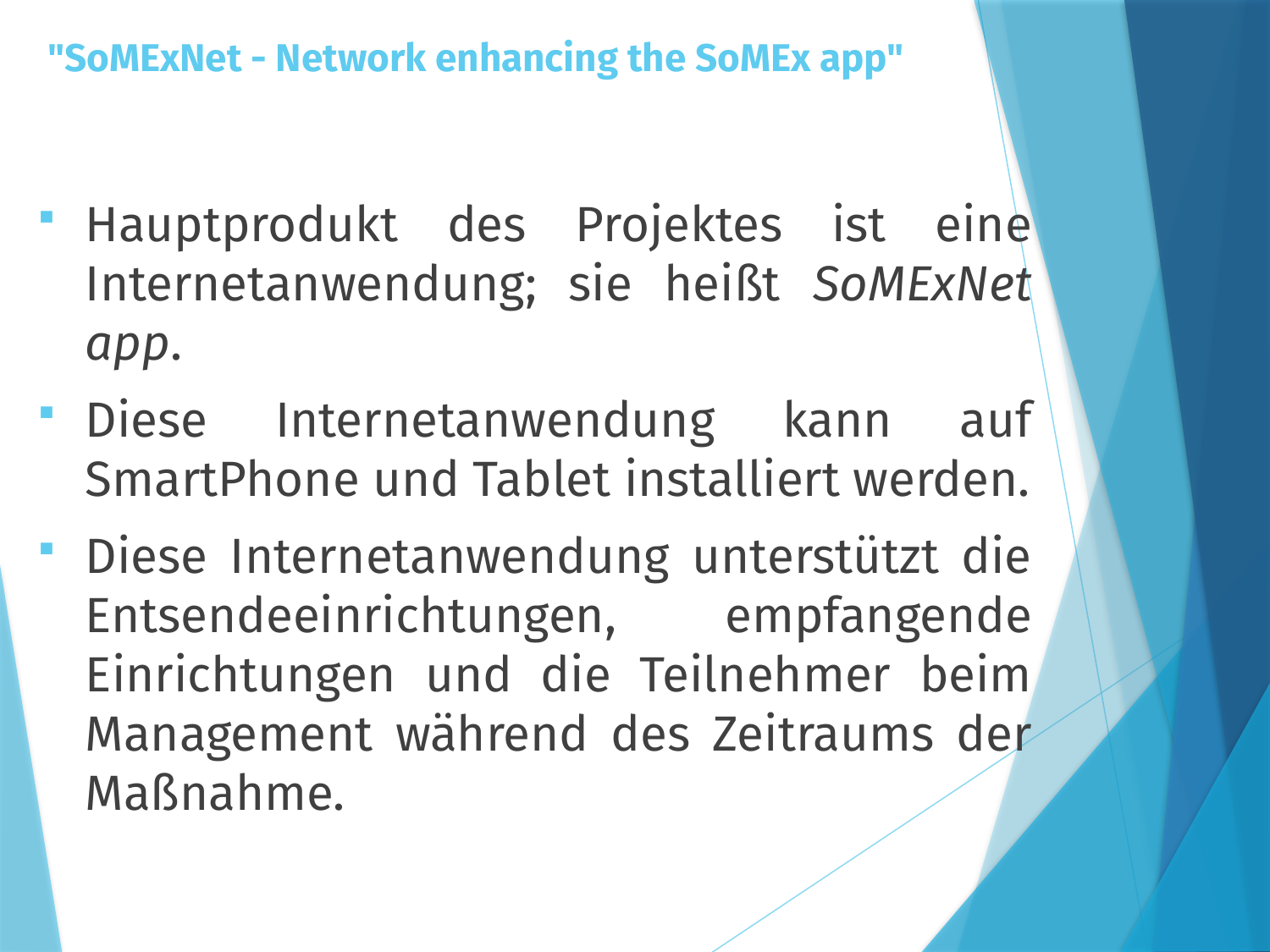

# "SoMExNet - Network enhancing the SoMEx app"
Hauptprodukt des Projektes ist eine Internetanwendung; sie heißt SoMExNet app.
Diese Internetanwendung kann auf SmartPhone und Tablet installiert werden.
Diese Internetanwendung unterstützt die Entsendeeinrichtungen, empfangende Einrichtungen und die Teilnehmer beim Management während des Zeitraums der Maßnahme.